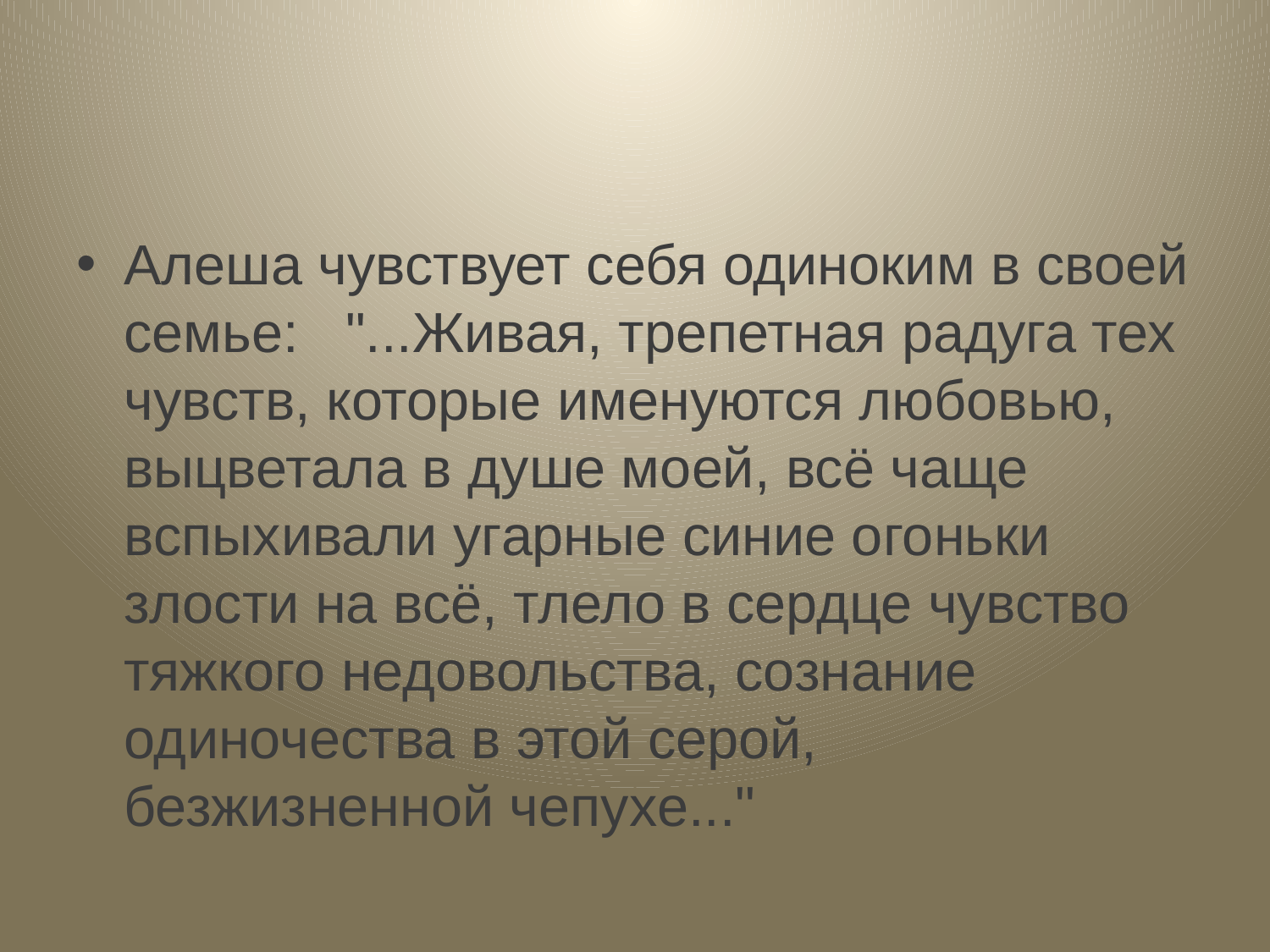

#
Алеша чувствует себя одиноким в своей семье:   "...Живая, трепетная радуга тех чувств, которые именуются любовью, выцветала в душе моей, всё чаще вспыхивали угарные синие огоньки злости на всё, тлело в сердце чувство тяжкого недовольства, сознание одиночества в этой серой, безжизненной чепухе..."